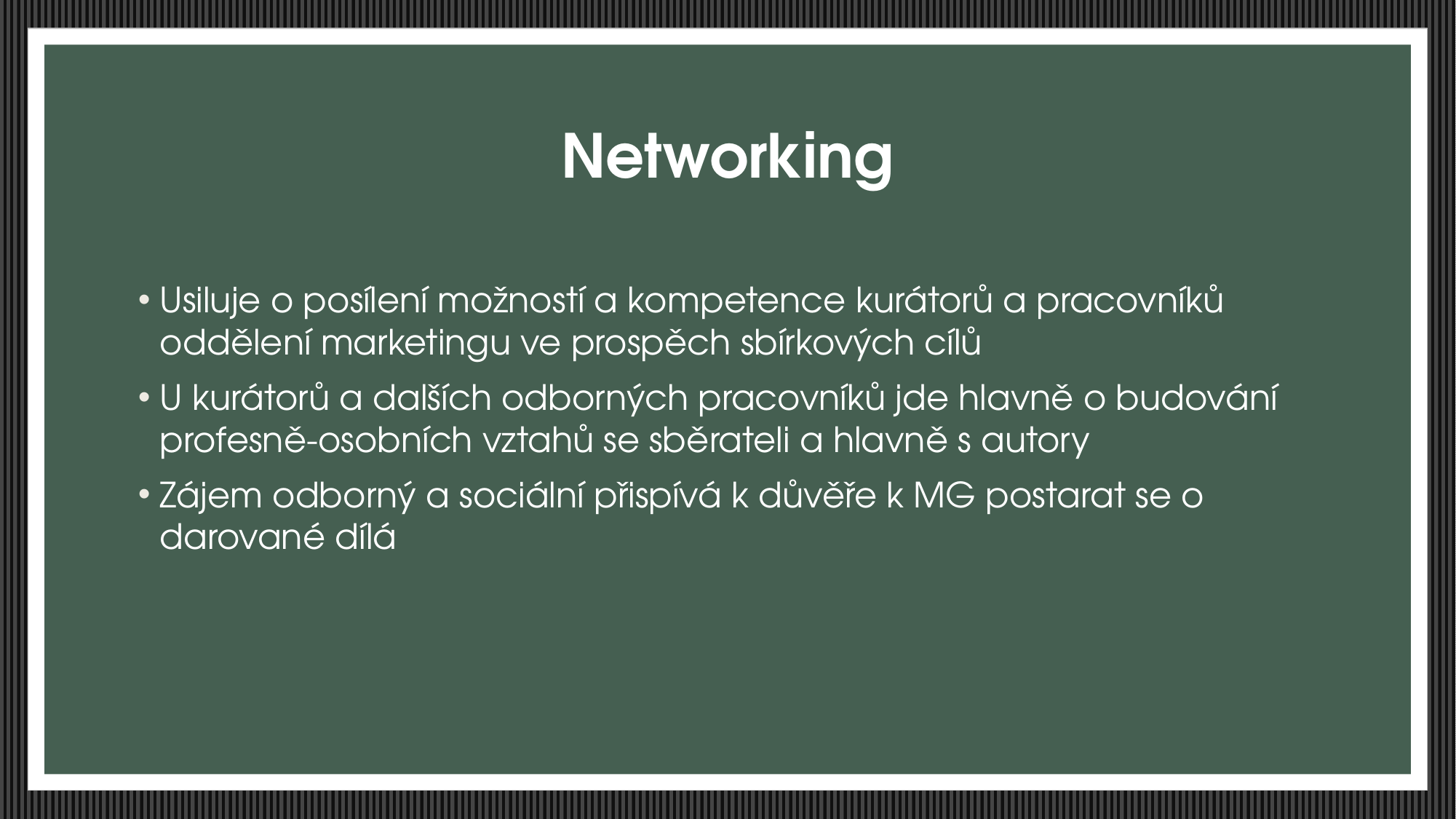

# Networking
Usiluje o posílení možností a kompetence kurátorů a pracovníků oddělení marketingu ve prospěch sbírkových cílů
U kurátorů a dalších odborných pracovníků jde hlavně o budování profesně-osobních vztahů se sběrateli a hlavně s autory
Zájem odborný a sociální přispívá k důvěře k MG postarat se o darované dílá